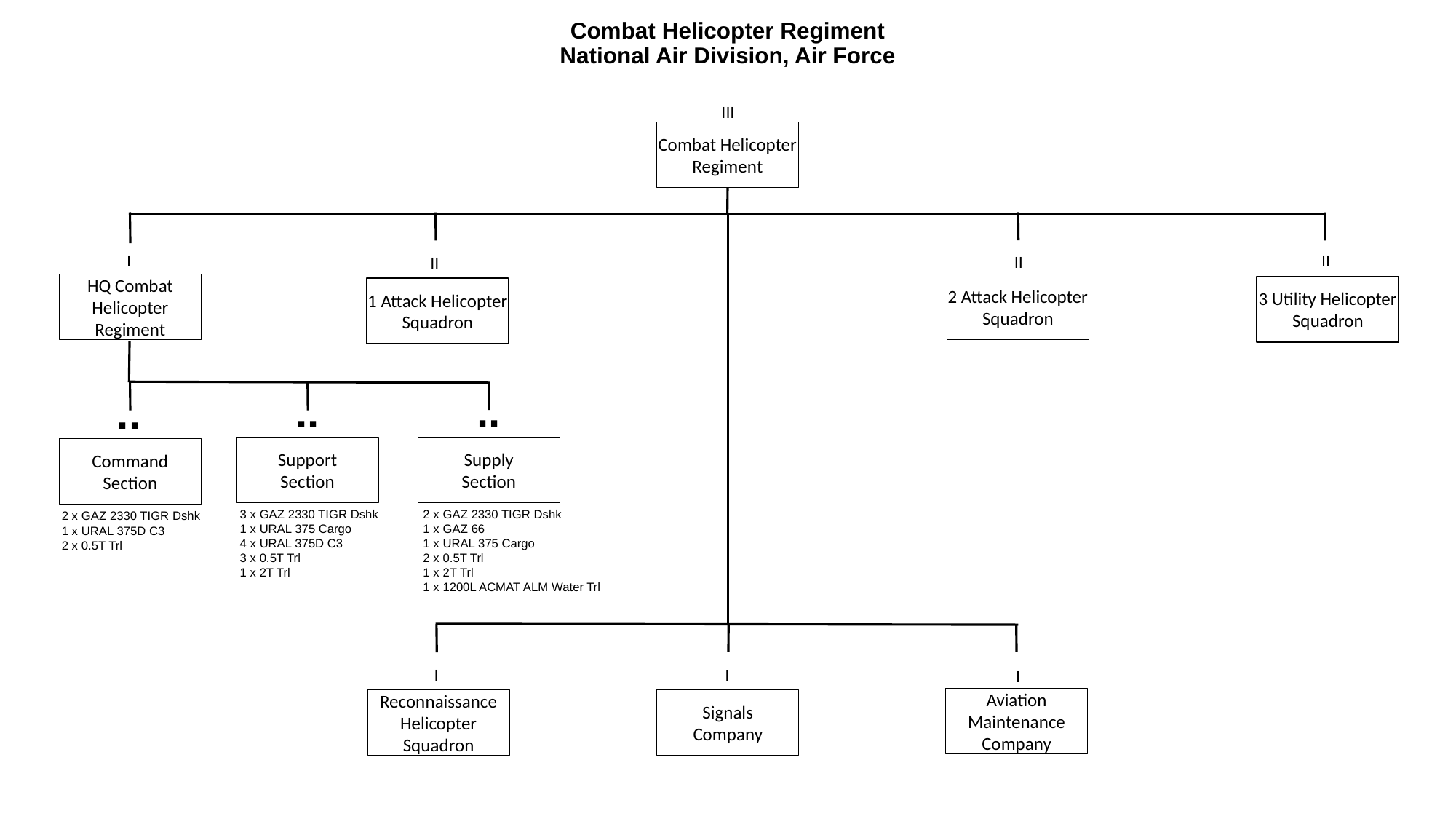

# Combat Helicopter Regiment National Air Division, Air Force
III
Combat Helicopter Regiment
I
II
II
II
HQ Combat Helicopter Regiment
2 Attack Helicopter Squadron
3 Utility Helicopter Squadron
1 Attack Helicopter Squadron
..
..
..
Support
Section
Supply
Section
Command
Section
3 x GAZ 2330 TIGR Dshk
1 x URAL 375 Cargo
4 x URAL 375D C3
3 x 0.5T Trl
1 x 2T Trl
2 x GAZ 2330 TIGR Dshk
1 x GAZ 66
1 x URAL 375 Cargo
2 x 0.5T Trl
1 x 2T Trl
1 x 1200L ACMAT ALM Water Trl
2 x GAZ 2330 TIGR Dshk
1 x URAL 375D C3
2 x 0.5T Trl
I
I
I
Aviation Maintenance Company
Signals
Company
Reconnaissance Helicopter Squadron